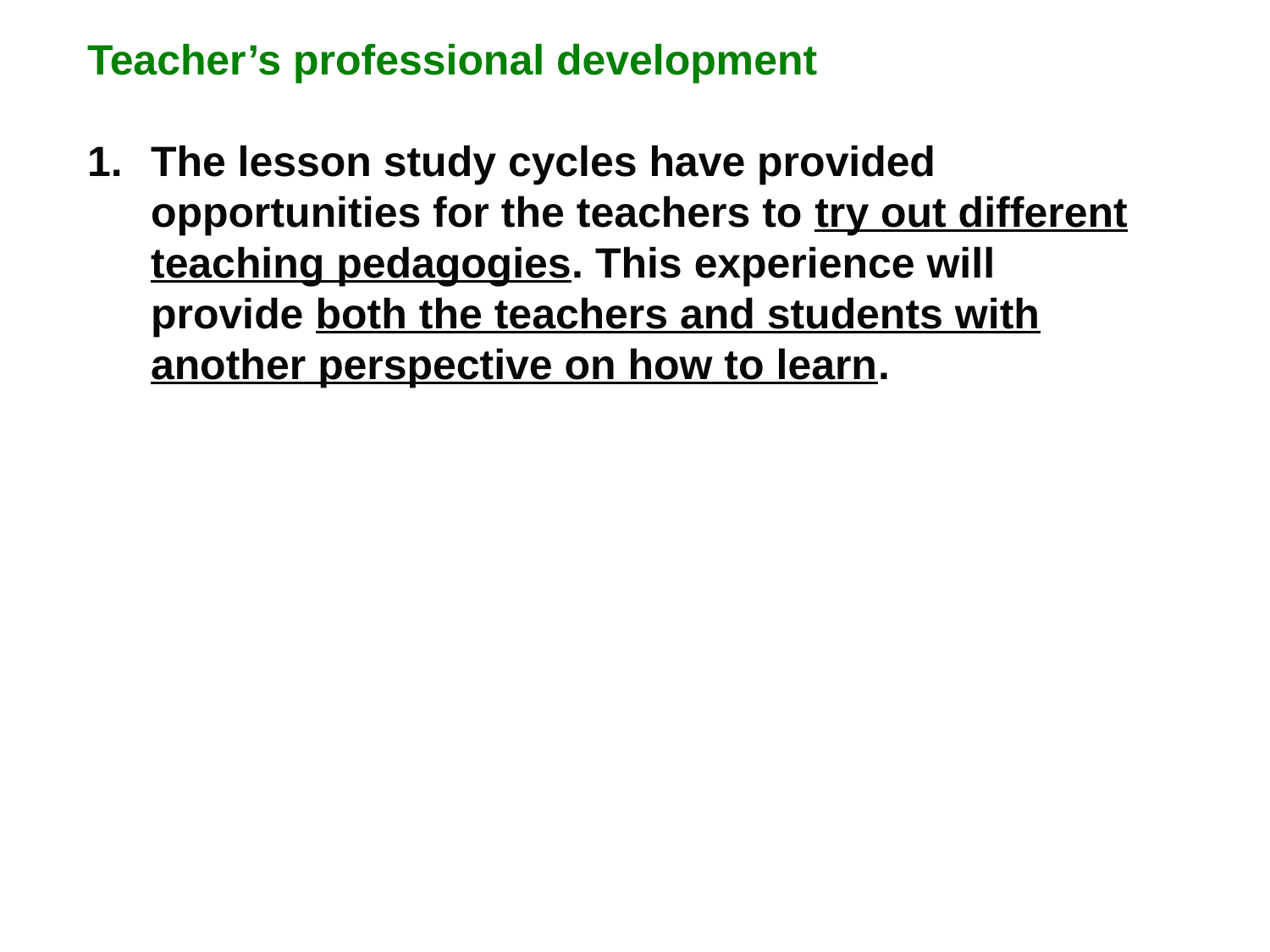

Teacher’s professional development

The lesson study cycles have provided opportunities for the teachers to try out different teaching pedagogies. This experience will provide both the teachers and students with another perspective on how to learn.